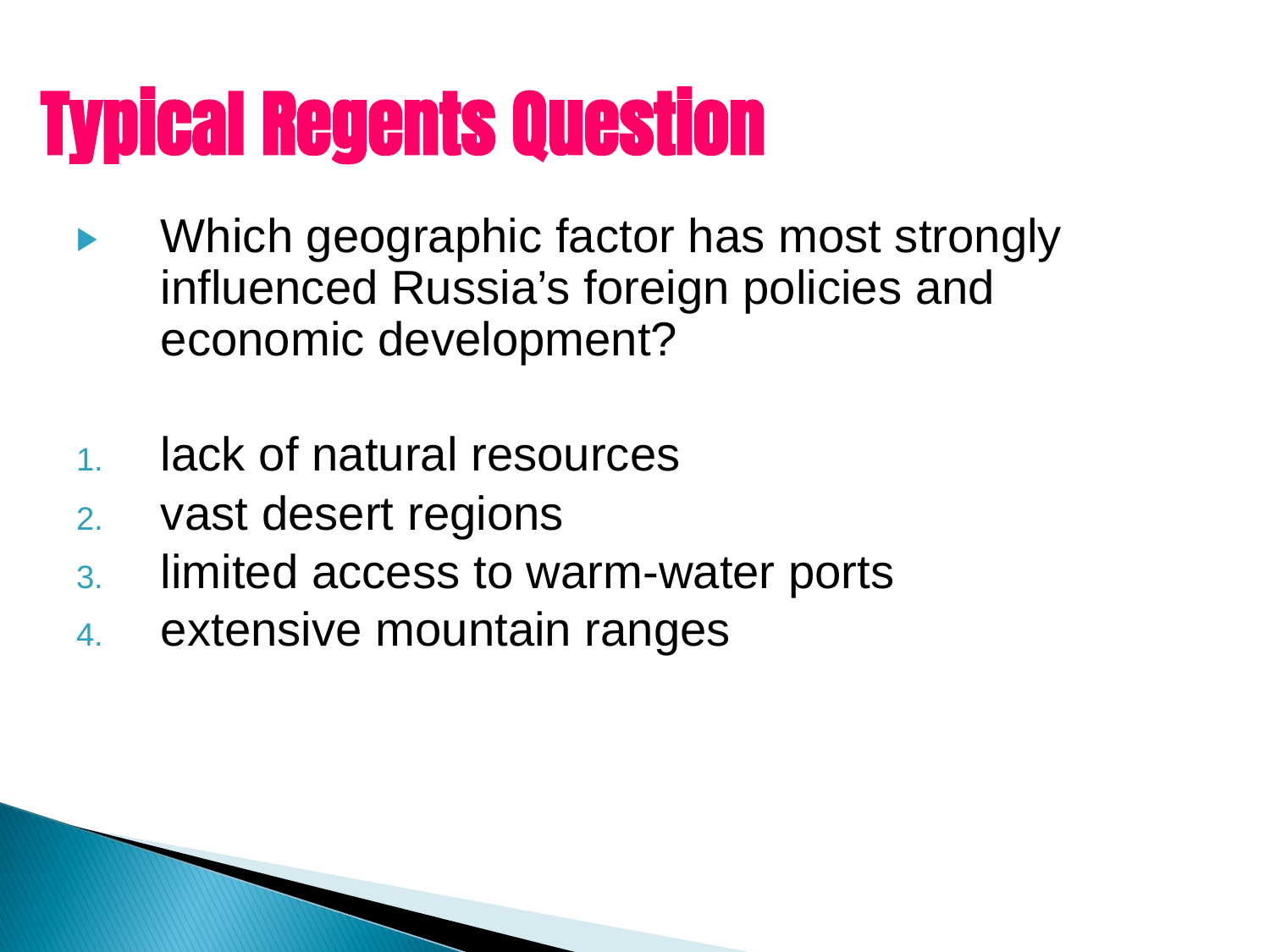

# Typical Regents Question
Which geographic factor has most strongly influenced Russia’s foreign policies and economic development?
lack of natural resources
vast desert regions
limited access to warm-water ports
extensive mountain ranges